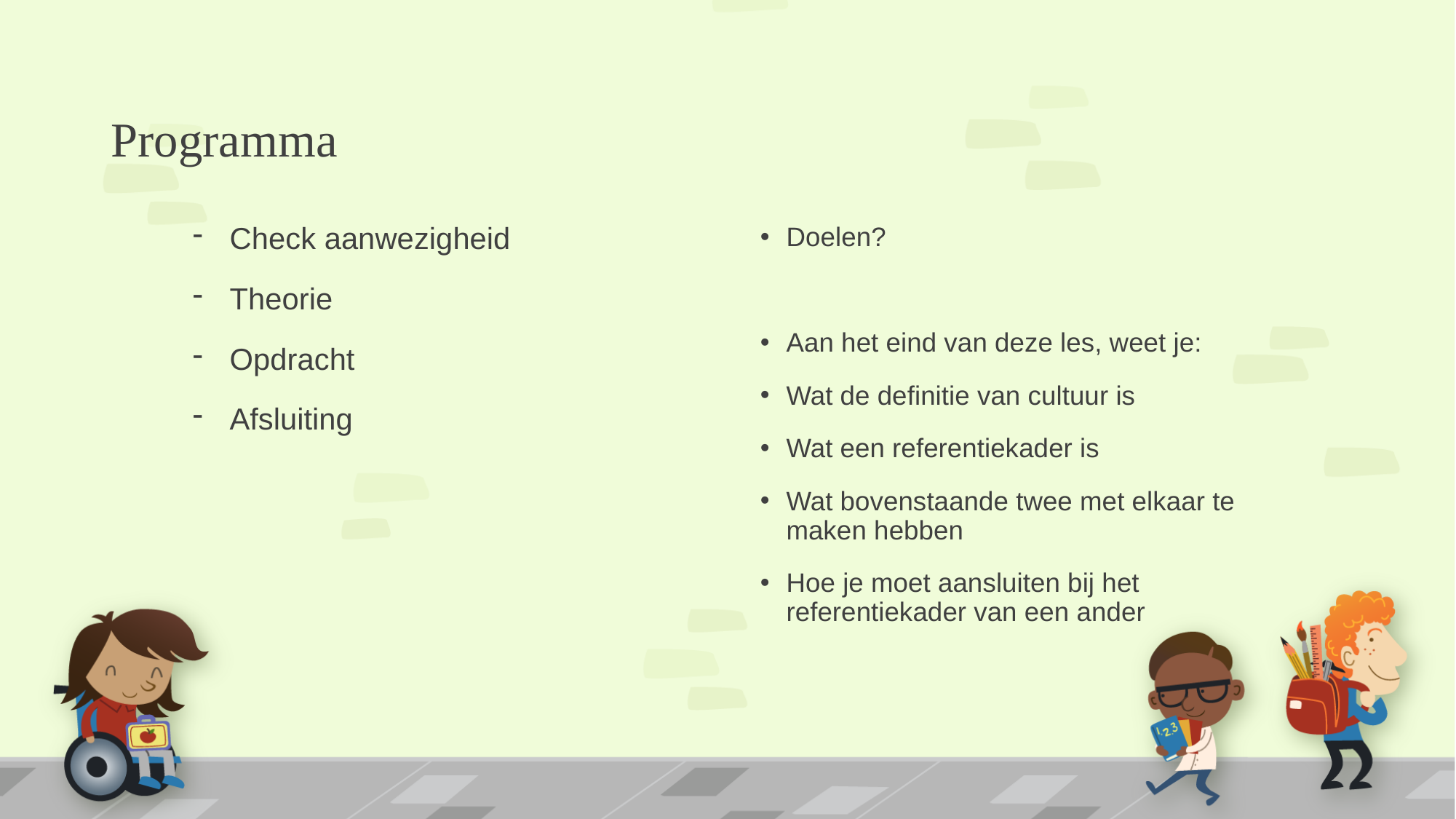

# Programma
Check aanwezigheid
Theorie
Opdracht
Afsluiting
Doelen?

Aan het eind van deze les, weet je:
Wat de definitie van cultuur is
Wat een referentiekader is
Wat bovenstaande twee met elkaar te maken hebben
Hoe je moet aansluiten bij het referentiekader van een ander